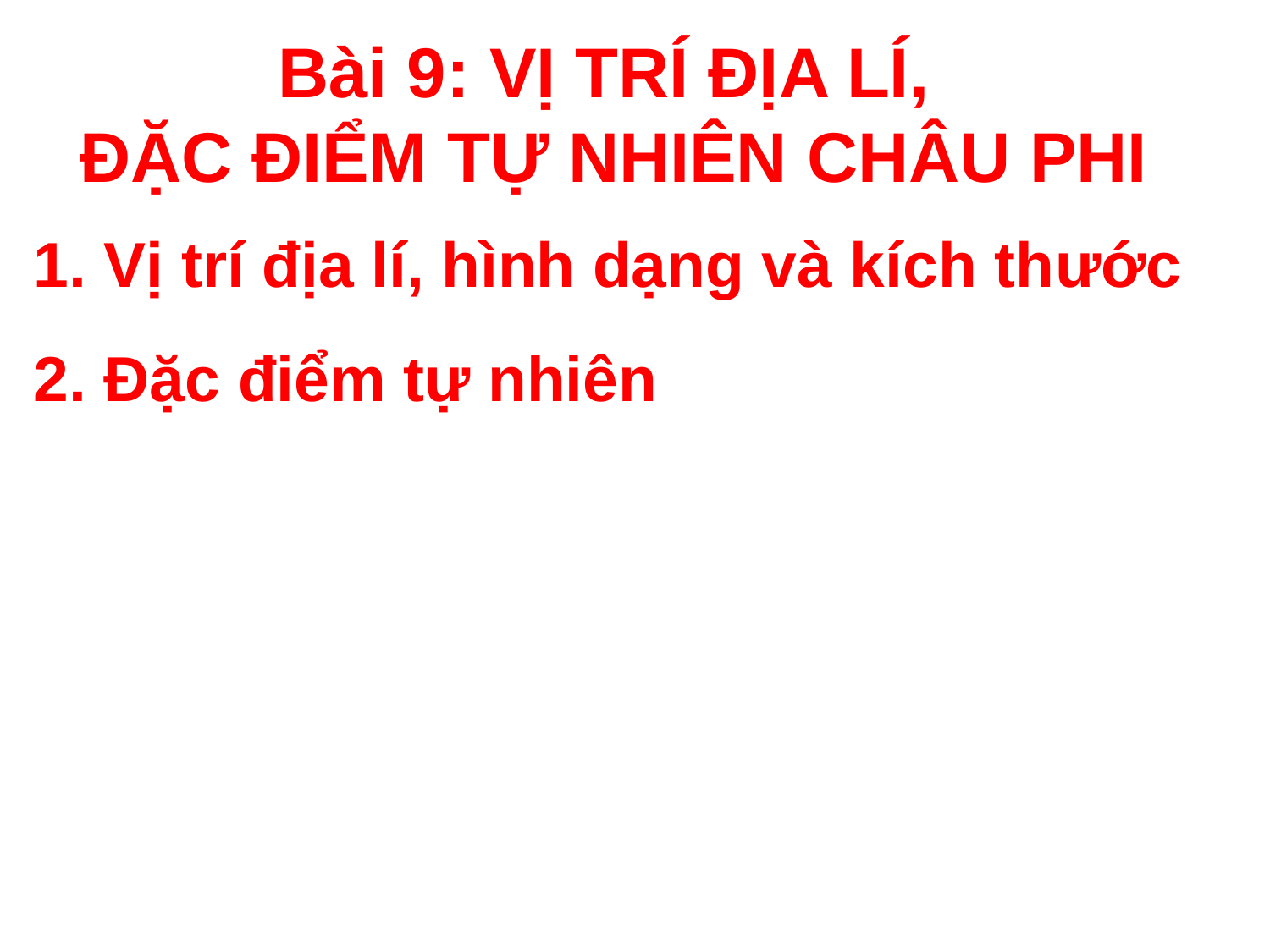

Bài 9: VỊ TRÍ ĐỊA LÍ,
ĐẶC ĐIỂM TỰ NHIÊN CHÂU PHI
 Vị trí địa lí, hình dạng và kích thước
2. Đặc điểm tự nhiên